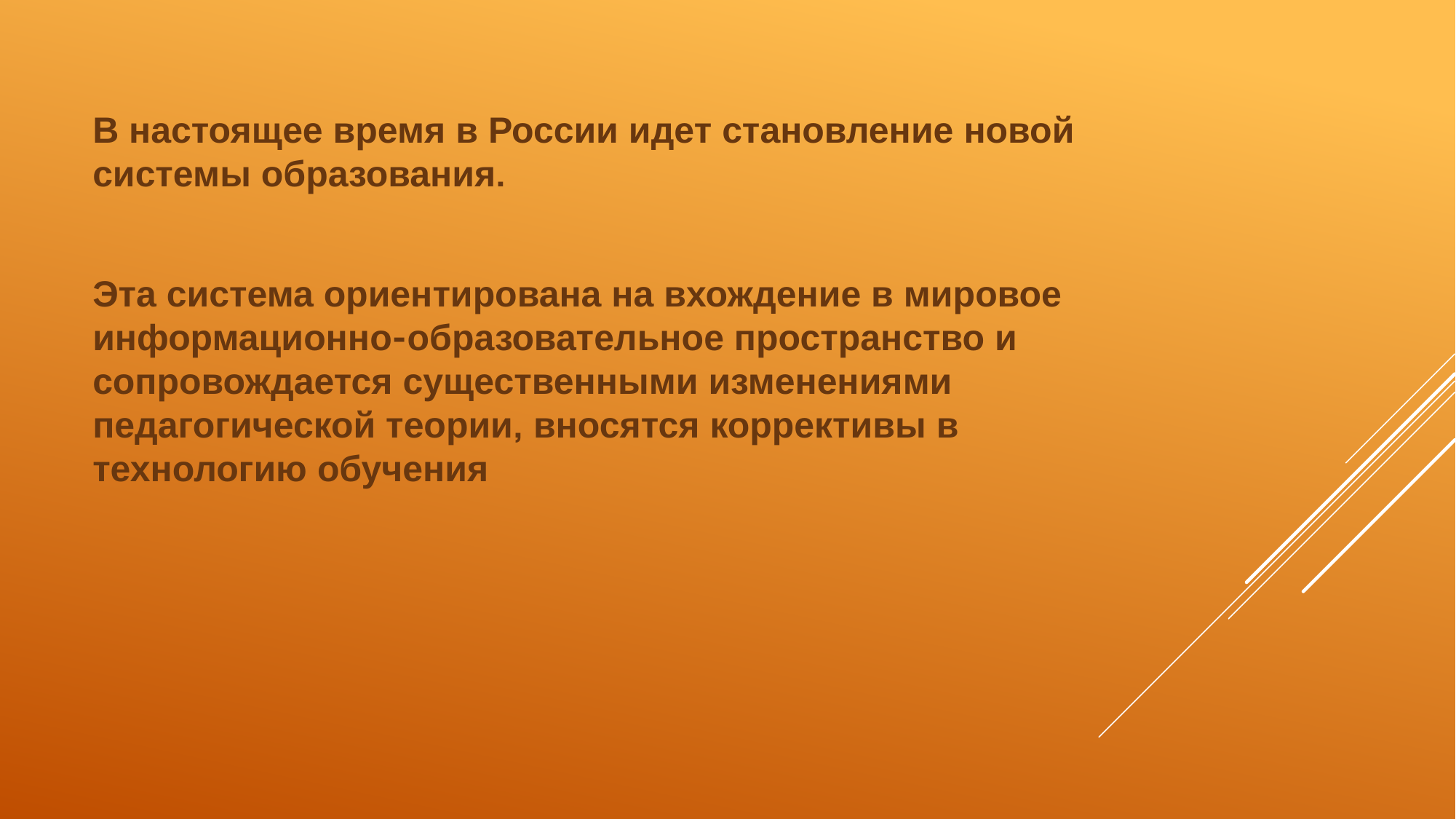

В настоящее время в России идет становление новой системы образования.

Эта система ориентирована на вхождение в мировое информационно-образовательное пространство и сопровождается существенными изменениями педагогической теории, вносятся коррективы в технологию обучения
#